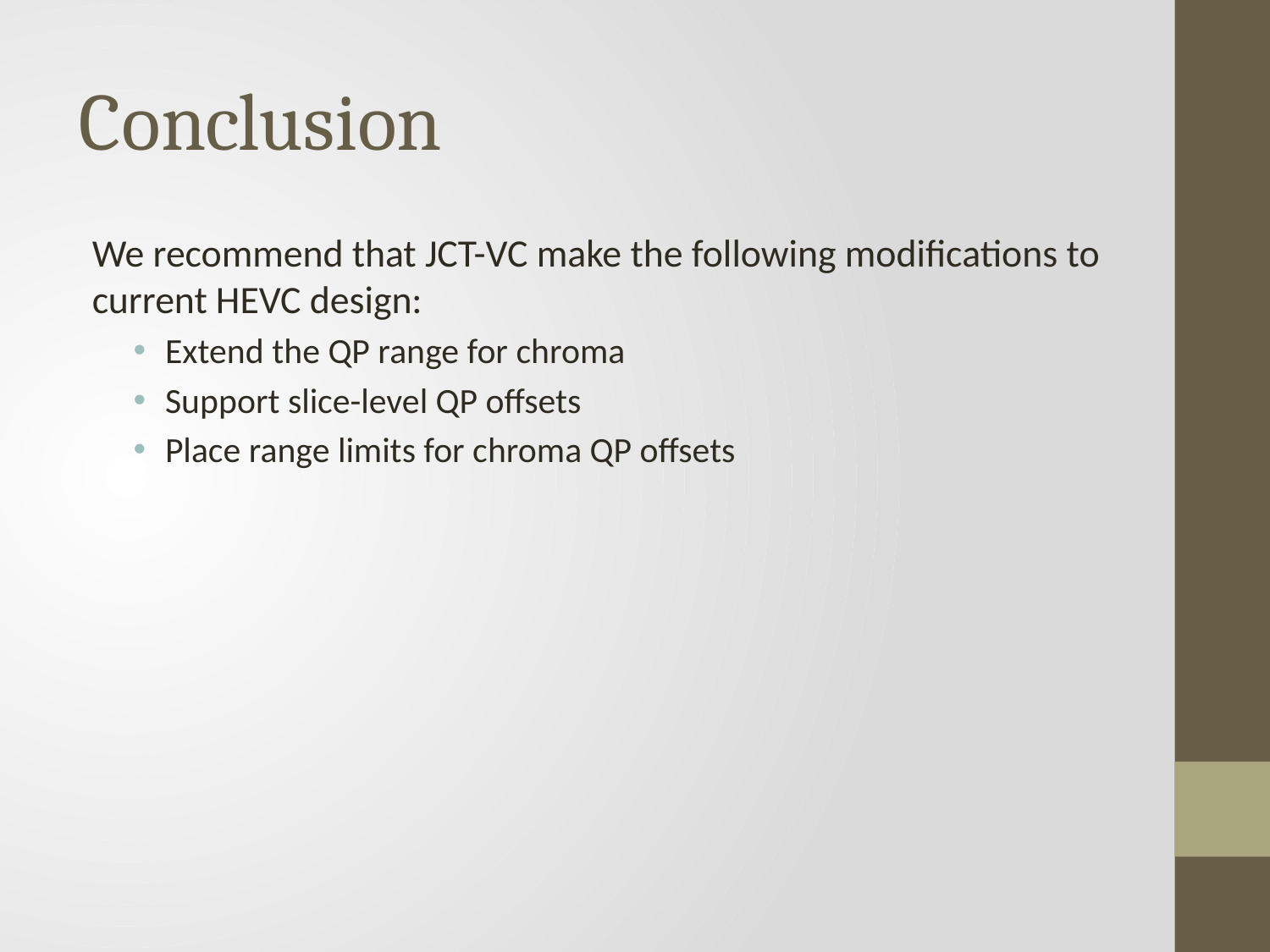

# Conclusion
We recommend that JCT-VC make the following modifications to current HEVC design:
Extend the QP range for chroma
Support slice-level QP offsets
Place range limits for chroma QP offsets